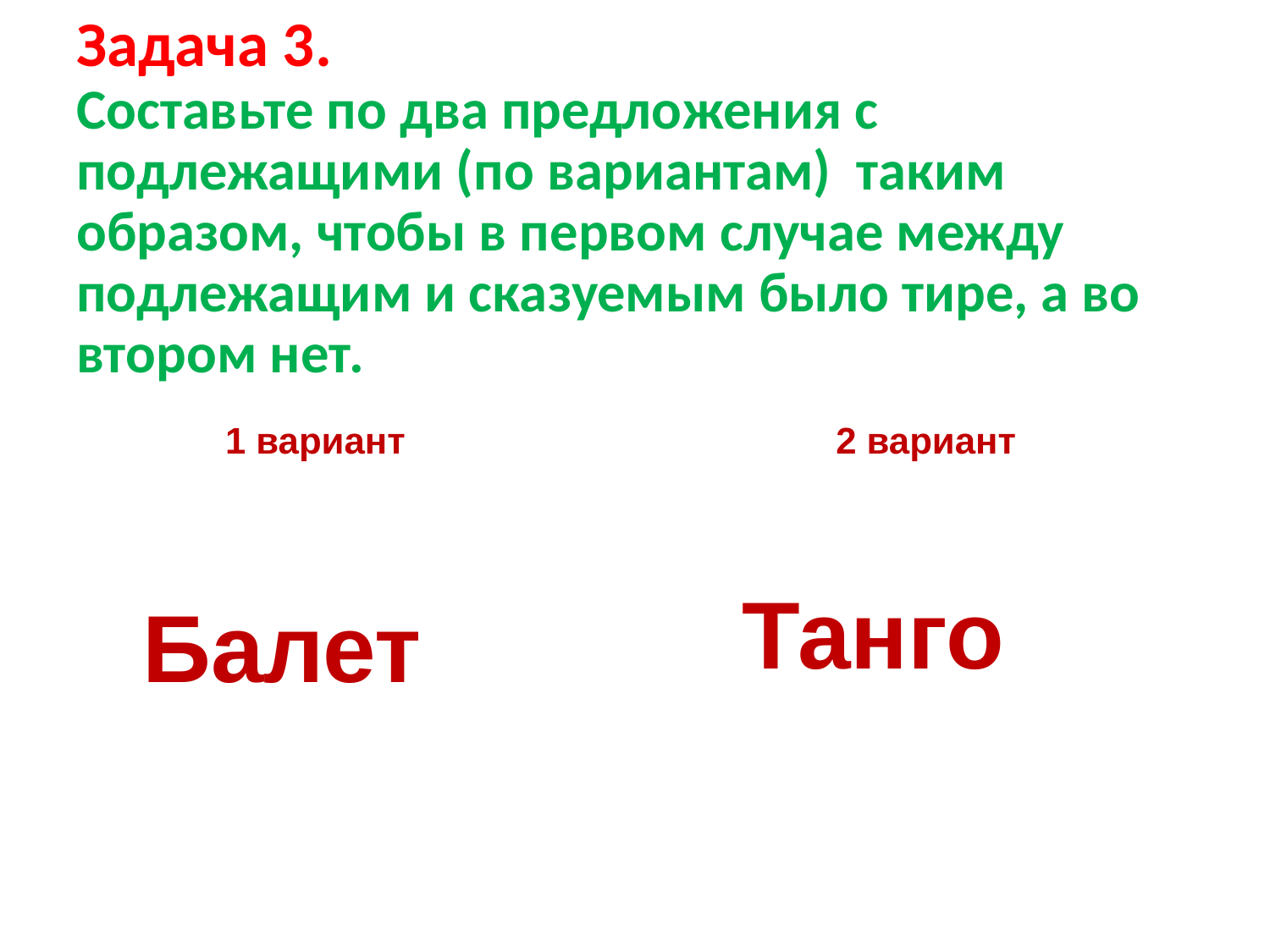

# Задача 3. Составьте по два предложения с подлежащими (по вариантам)  таким образом, чтобы в первом случае между подлежащим и сказуемым было тире, а во втором нет.
1 вариант

Балет
2 вариант

Танго